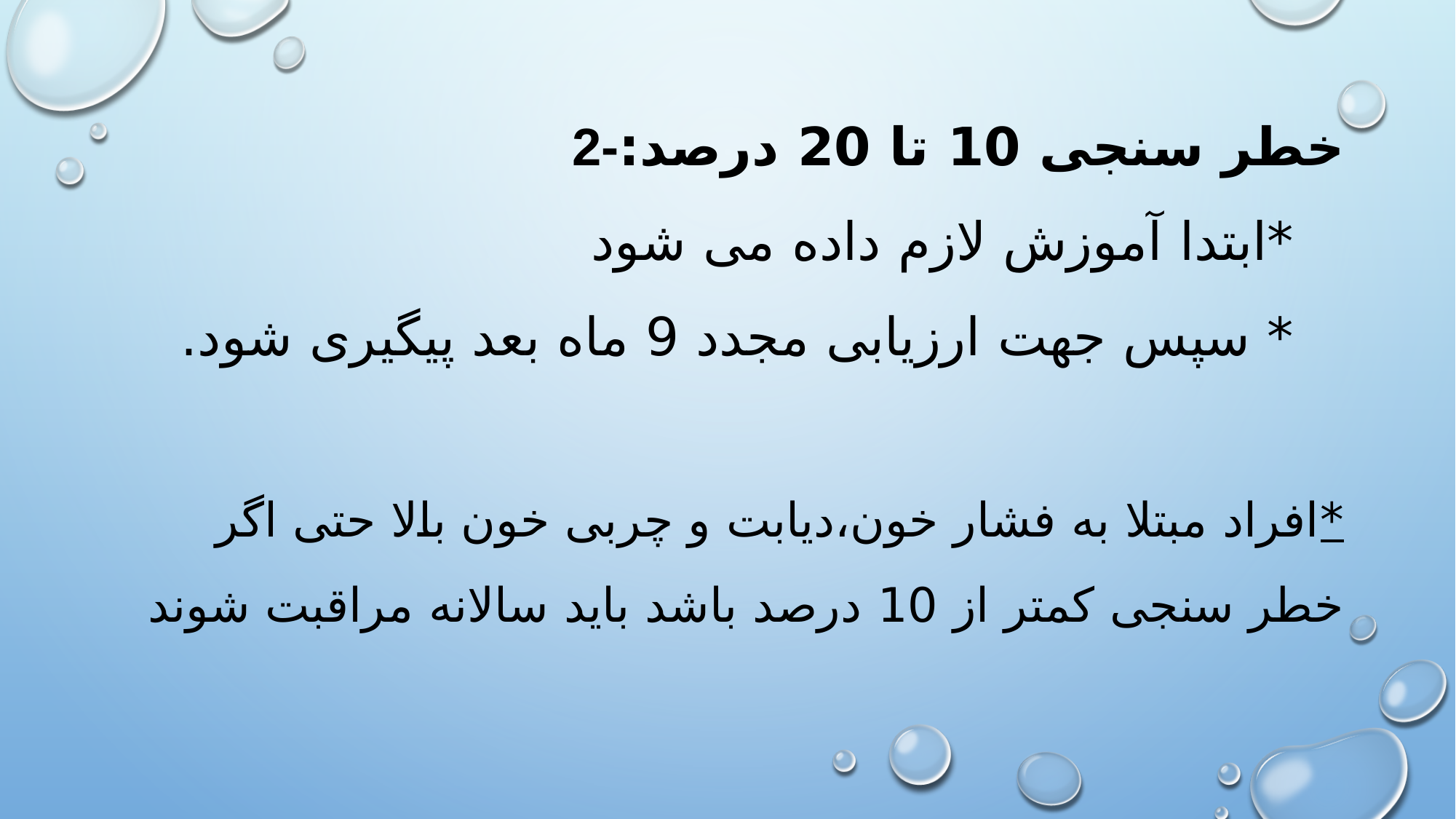

# 2-خطر سنجی 10 تا 20 درصد: *ابتدا آموزش لازم داده می شود * سپس جهت ارزیابی مجدد 9 ماه بعد پیگیری شود. *افراد مبتلا به فشار خون،دیابت و چربی خون بالا حتی اگر خطر سنجی کمتر از 10 درصد باشد باید سالانه مراقبت شوند